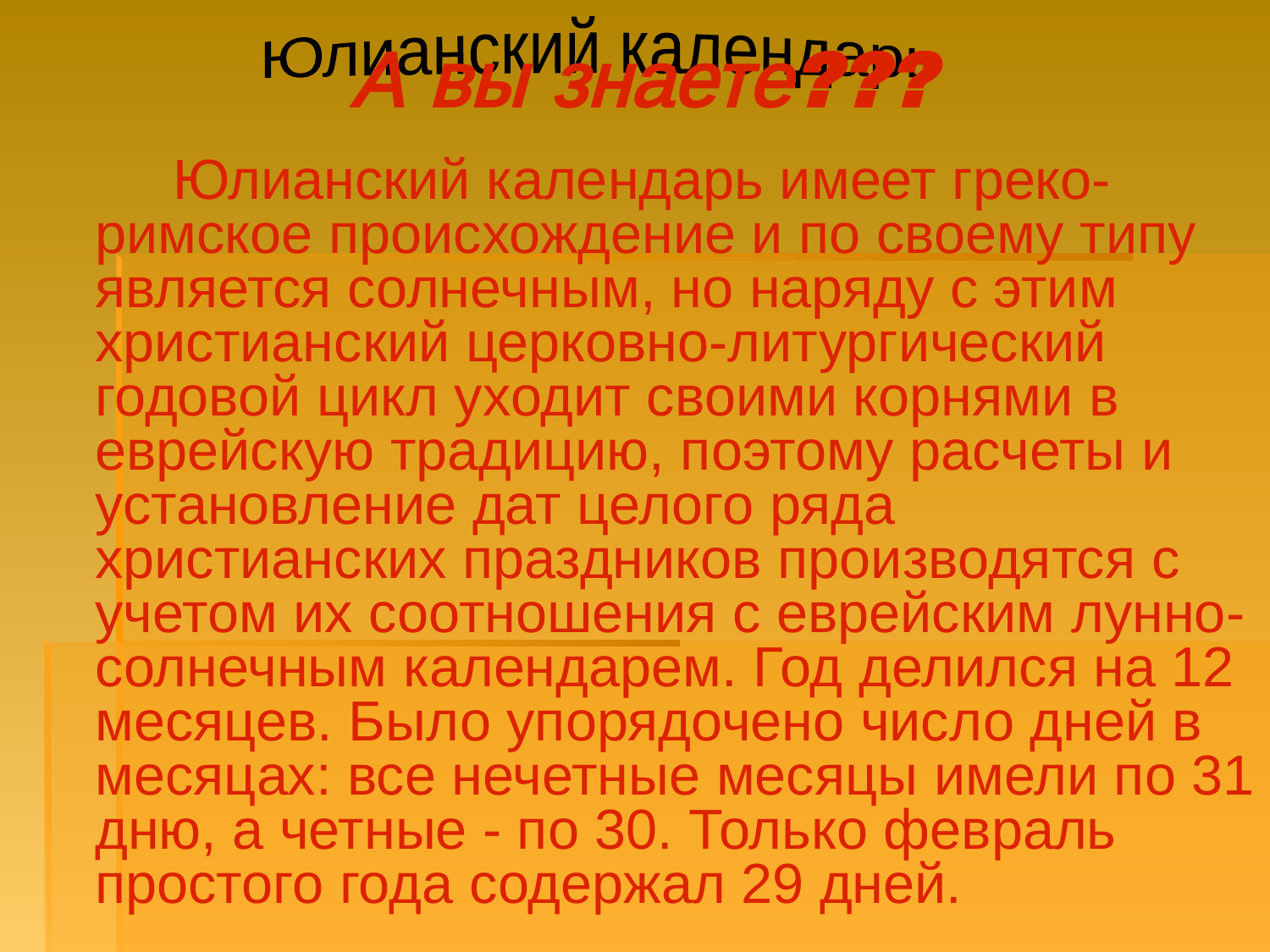

Юлианский календарь
А вы знаете???
        Юлианский календарь имеет греко-римское происхождение и по своему типу является солнечным, но наряду с этим христианский церковно-литургический годовой цикл уходит своими корнями в еврейскую традицию, поэтому расчеты и установление дат целого ряда христианских праздников производятся с учетом их соотношения с еврейским лунно-солнечным календарем. Год делился на 12 месяцев. Было упорядочено число дней в месяцах: все нечетные месяцы имели по 31 дню, а четные - по 30. Только февраль простого года содержал 29 дней.